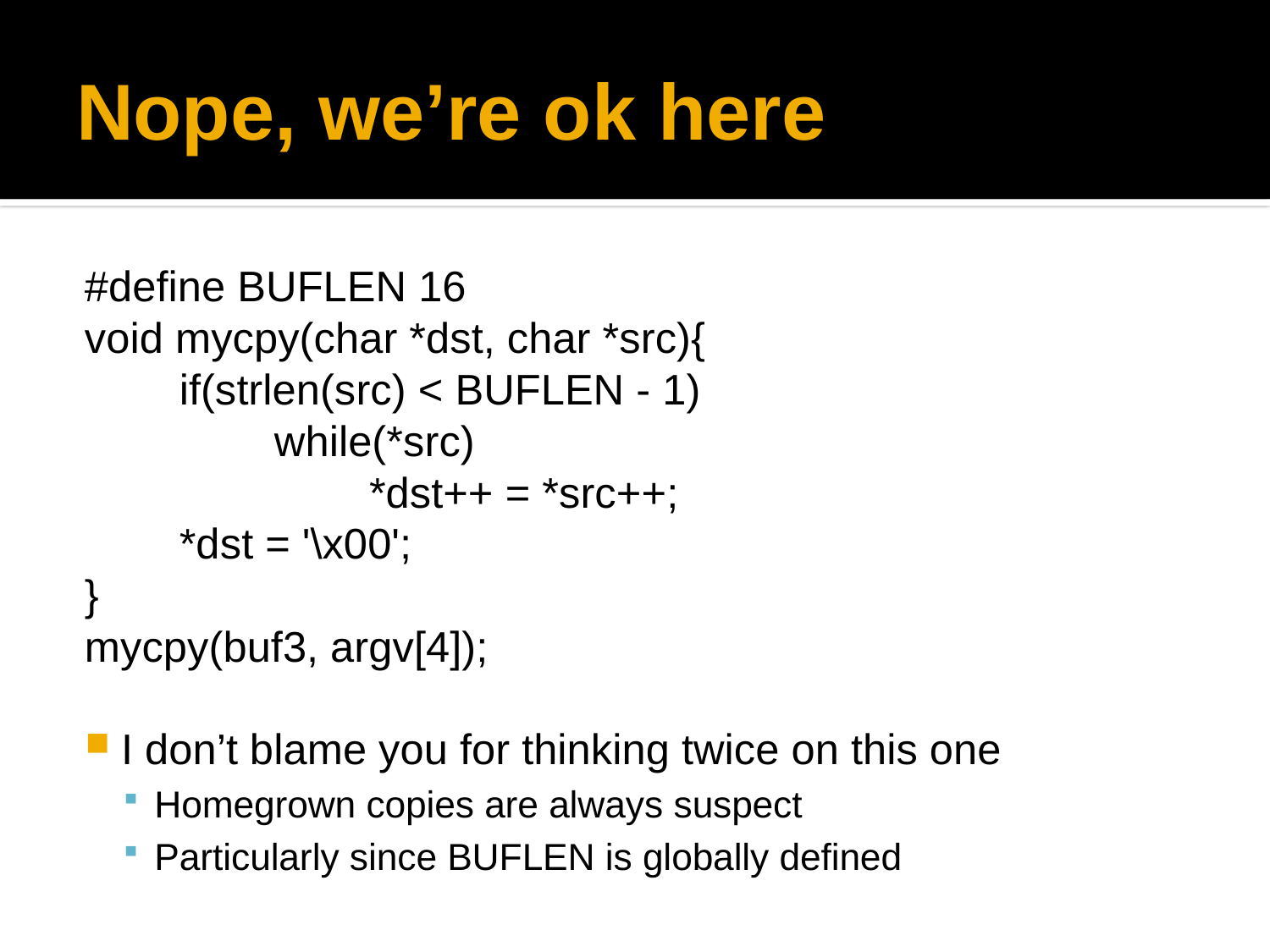

# Nope, we’re ok here
#define BUFLEN 16
void mycpy(char *dst, char *src){
        if(strlen(src) < BUFLEN - 1)
                while(*src)
                        *dst++ = *src++;
        *dst = '\x00';
}
mycpy(buf3, argv[4]);

I don’t blame you for thinking twice on this one
Homegrown copies are always suspect
Particularly since BUFLEN is globally defined